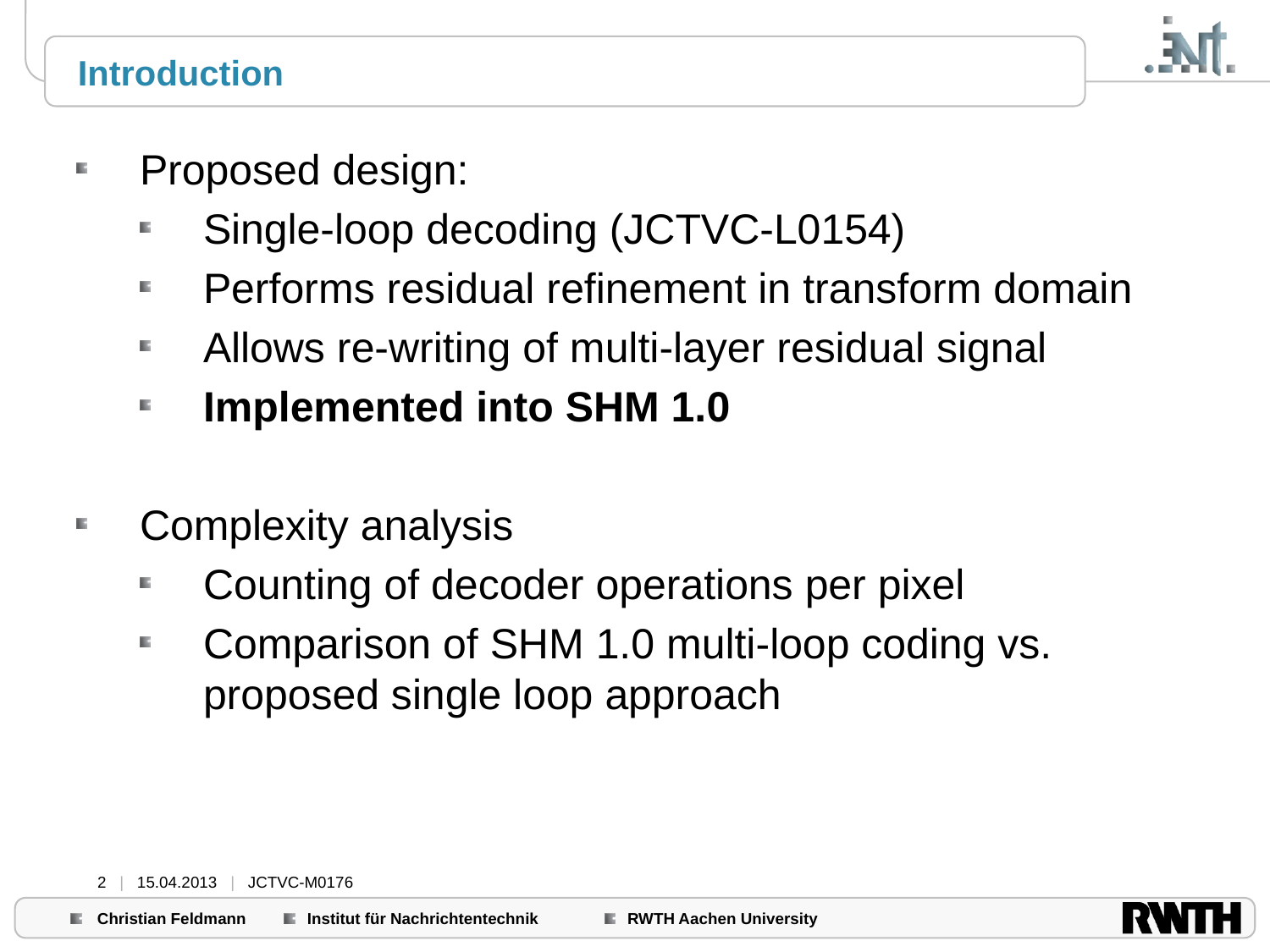

# Introduction
Proposed design:
Single-loop decoding (JCTVC-L0154)
Performs residual refinement in transform domain
Allows re-writing of multi-layer residual signal
Implemented into SHM 1.0

Complexity analysis
Counting of decoder operations per pixel
Comparison of SHM 1.0 multi-loop coding vs. proposed single loop approach
2   |   15.04.2013   |   JCTVC-M0176